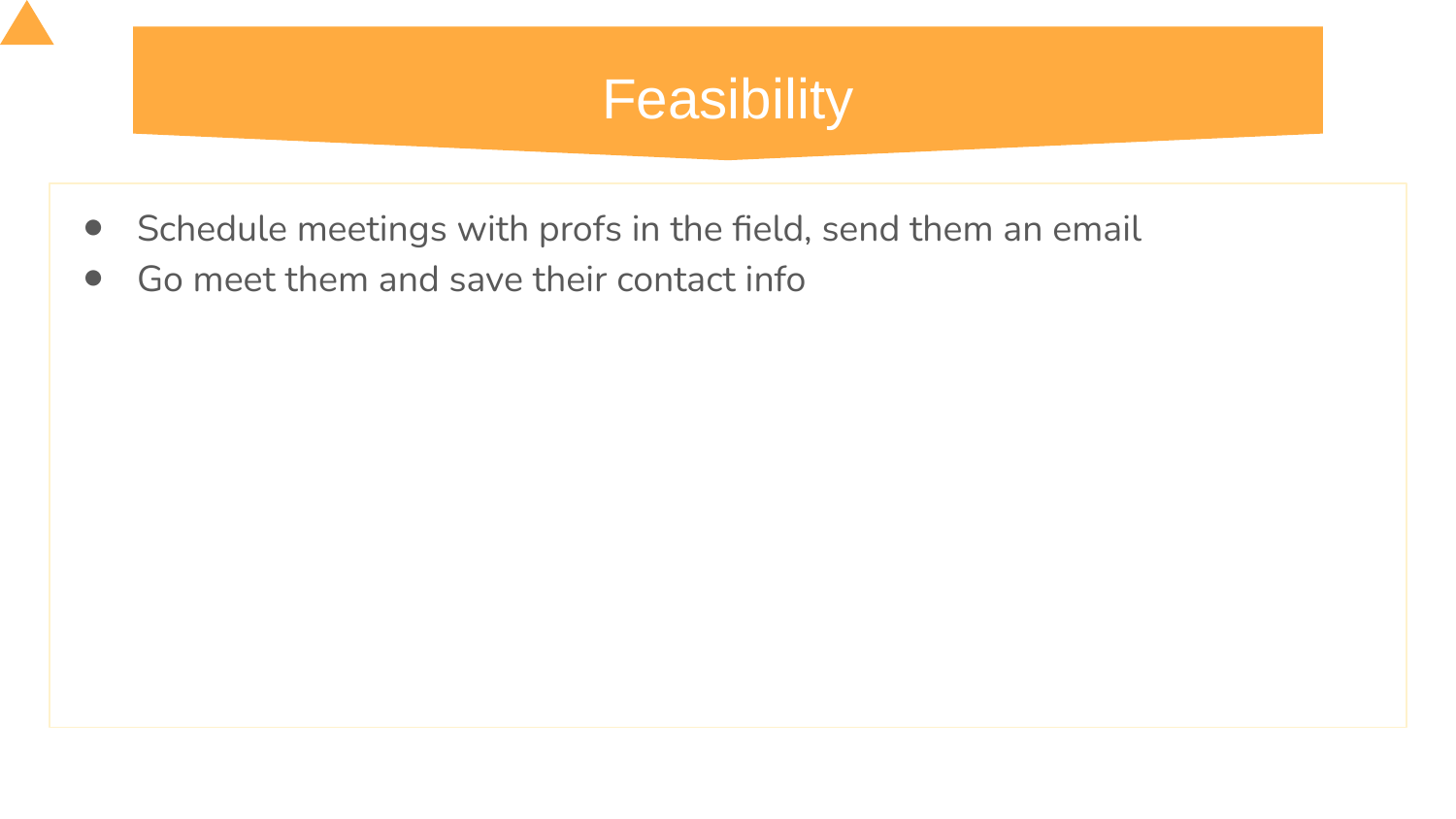

# Feasibility
Schedule meetings with profs in the field, send them an email
Go meet them and save their contact info